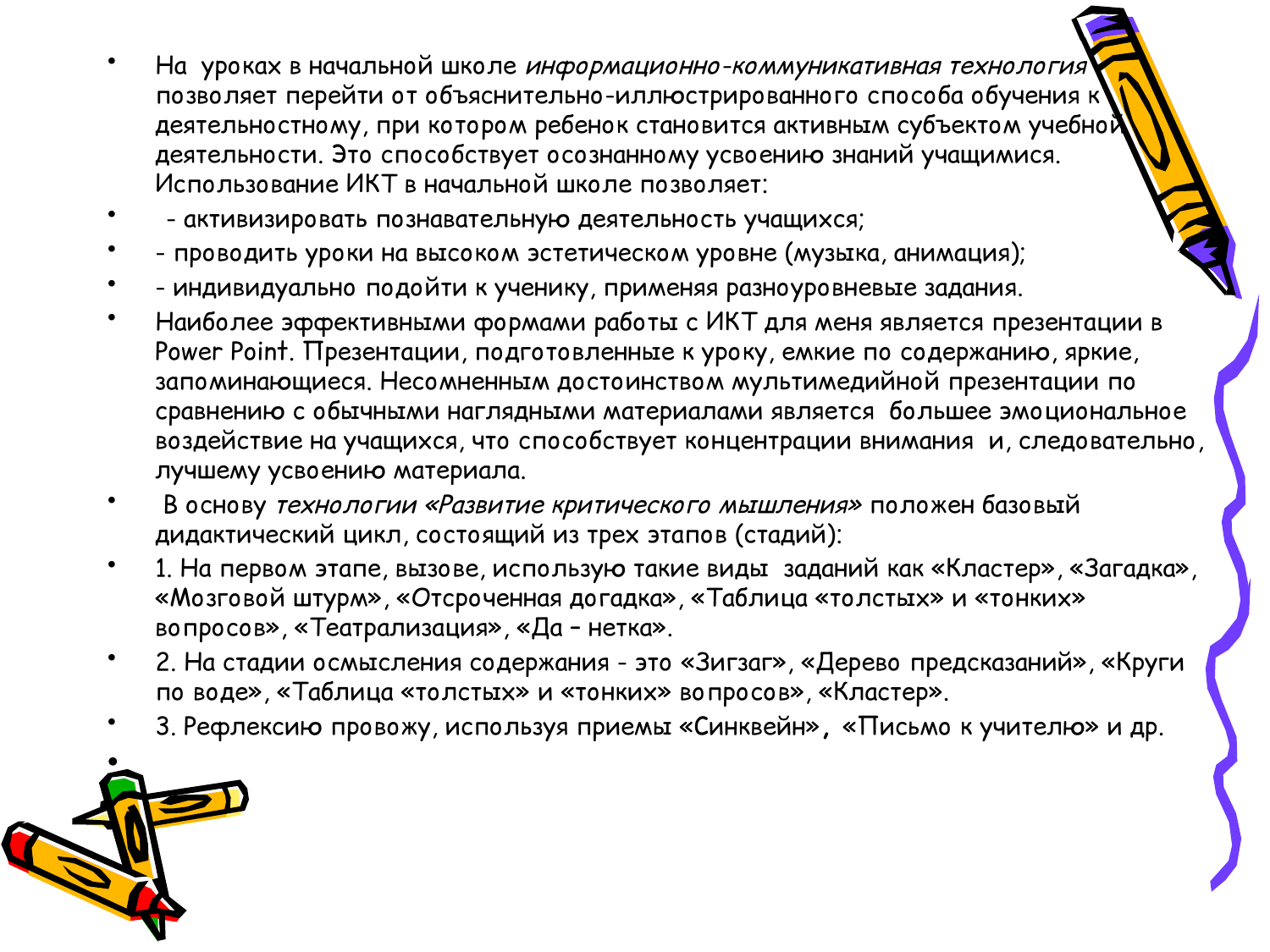

На  уроках в начальной школе информационно-коммуникативная технология позволяет перейти от объяснительно-иллюстрированного способа обучения к деятельностному, при котором ребенок становится активным субъектом учебной деятельности. Это способствует осознанному усвоению знаний учащимися. Использование ИКТ в начальной школе позволяет:
 - активизировать познавательную деятельность учащихся;
- проводить уроки на высоком эстетическом уровне (музыка, анимация);
- индивидуально подойти к ученику, применяя разноуровневые задания.
Наиболее эффективными формами работы с ИКТ для меня является презентации в Power Point. Презентации, подготовленные к уроку, емкие по содержанию, яркие, запоминающиеся. Несомненным достоинством мультимедийной презентации по сравнению с обычными наглядными материалами является  большее эмоциональное воздействие на учащихся, что способствует концентрации внимания  и, следовательно, лучшему усвоению материала.
 В основу технологии «Развитие критического мышления» положен базовый дидактический цикл, состоящий из трех этапов (стадий):
1. На первом этапе, вызове, использую такие виды  заданий как «Кластер», «Загадка», «Мозговой штурм», «Отсроченная догадка», «Таблица «толстых» и «тонких» вопросов», «Театрализация», «Да – нетка».
2. На стадии осмысления содержания - это «Зигзаг», «Дерево предсказаний», «Круги по воде», «Таблица «толстых» и «тонких» вопросов», «Кластер».
3. Рефлексию провожу, используя приемы «Синквейн», «Письмо к учителю» и др.